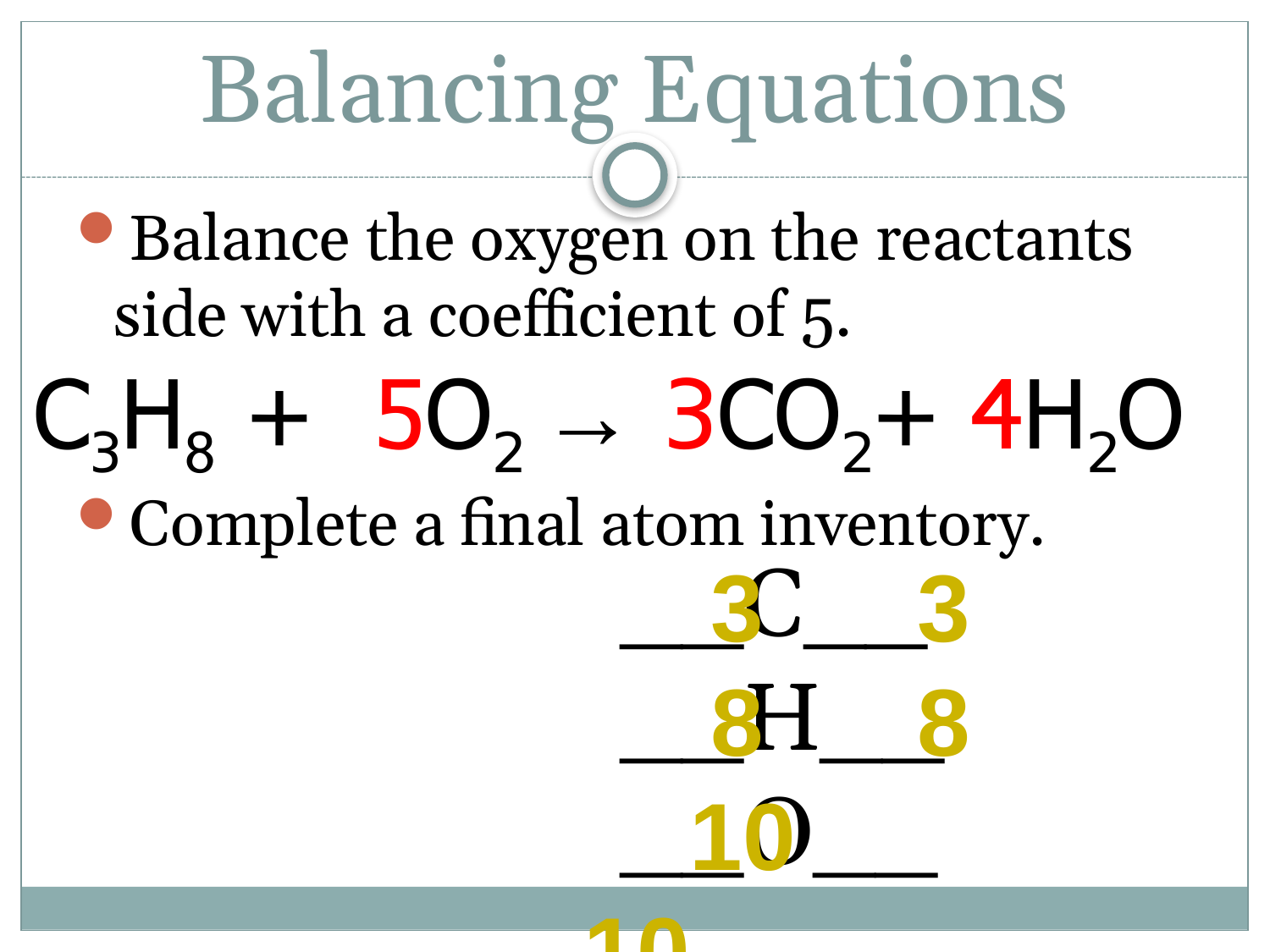

# Balancing Equations
Balance the oxygen on the reactants side with a coefficient of 5.
C3H8 +  5O2 → 3CO2+ 4H2O
Complete a final atom inventory.
__C__
__H__
__O__
	3	   3
	8	   8
    10	  10